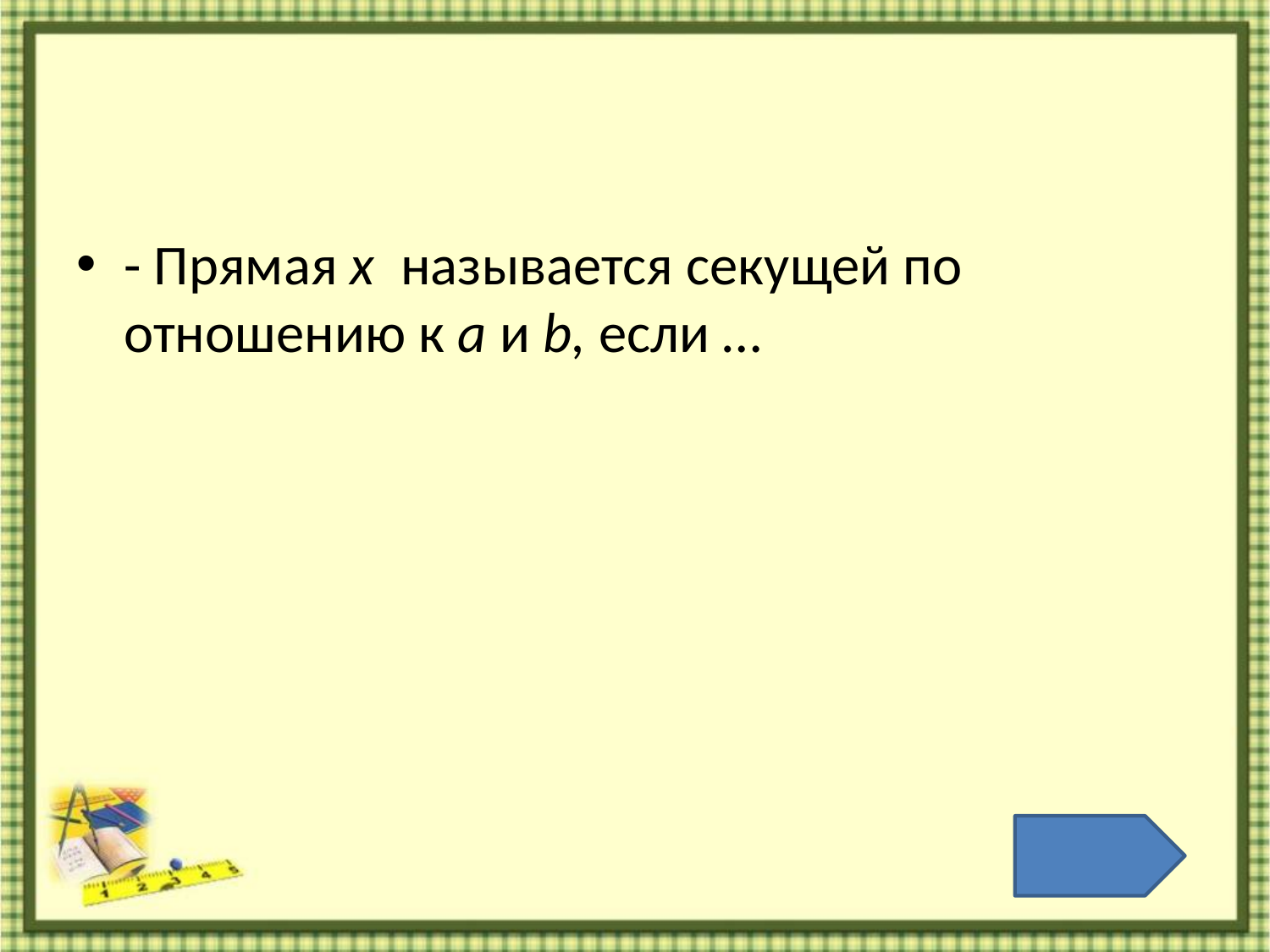

#
- Прямая х  называется секущей по отношению к a и b, если …